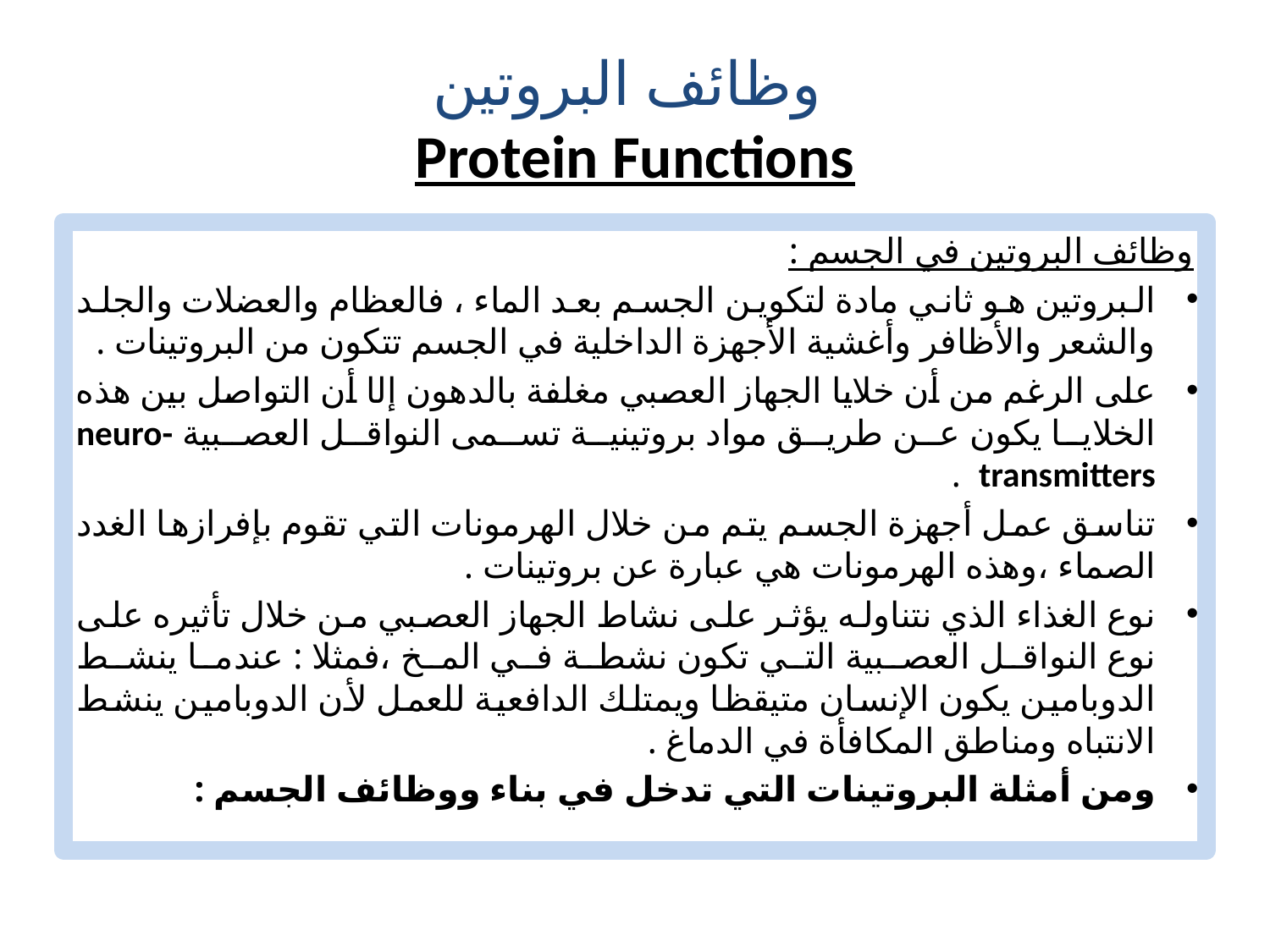

# وظائف البروتين Protein Functions
وظائف البروتين في الجسم :
البروتين هو ثاني مادة لتكوين الجسم بعد الماء ، فالعظام والعضلات والجلد والشعر والأظافر وأغشية الأجهزة الداخلية في الجسم تتكون من البروتينات .
على الرغم من أن خلايا الجهاز العصبي مغلفة بالدهون إلا أن التواصل بين هذه الخلايا يكون عن طريق مواد بروتينية تسمى النواقل العصبية neuro-transmitters  .
تناسق عمل أجهزة الجسم يتم من خلال الهرمونات التي تقوم بإفرازها الغدد الصماء ،وهذه الهرمونات هي عبارة عن بروتينات .
نوع الغذاء الذي نتناوله يؤثر على نشاط الجهاز العصبي من خلال تأثيره على نوع النواقل العصبية التي تكون نشطة في المخ ،فمثلا : عندما ينشط الدوبامين يكون الإنسان متيقظا ويمتلك الدافعية للعمل لأن الدوبامين ينشط الانتباه ومناطق المكافأة في الدماغ .
ومن أمثلة البروتينات التي تدخل في بناء ووظائف الجسم :